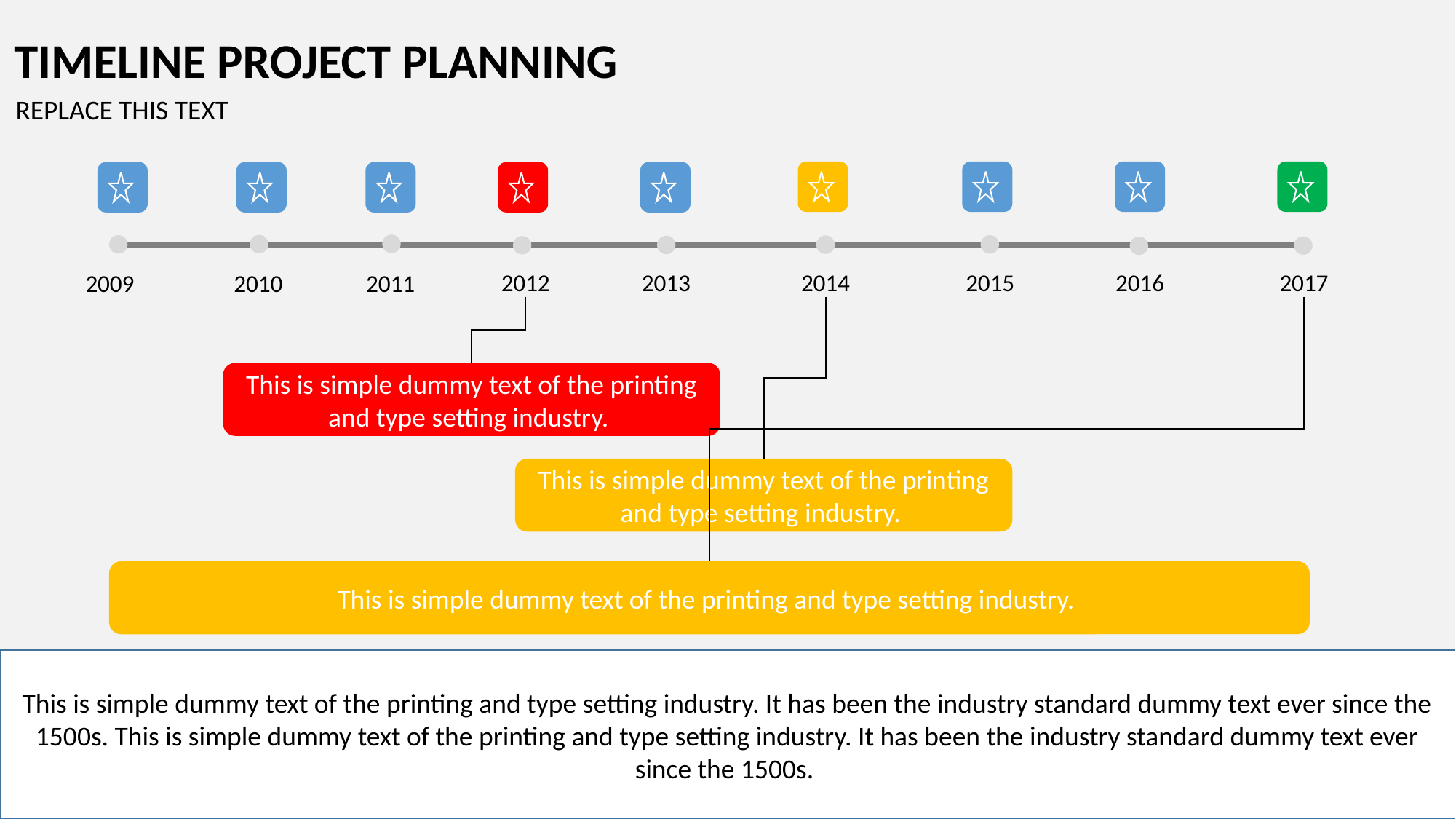

TIMELINE PROJECT PLANNING
REPLACE THIS TEXT

2012
2013
2014
2015
2016
2017
2009
2010
2011
This is simple dummy text of the printing and type setting industry.
This is simple dummy text of the printing and type setting industry.
This is simple dummy text of the printing and type setting industry.
This is simple dummy text of the printing and type setting industry. It has been the industry standard dummy text ever since the 1500s. This is simple dummy text of the printing and type setting industry. It has been the industry standard dummy text ever since the 1500s.